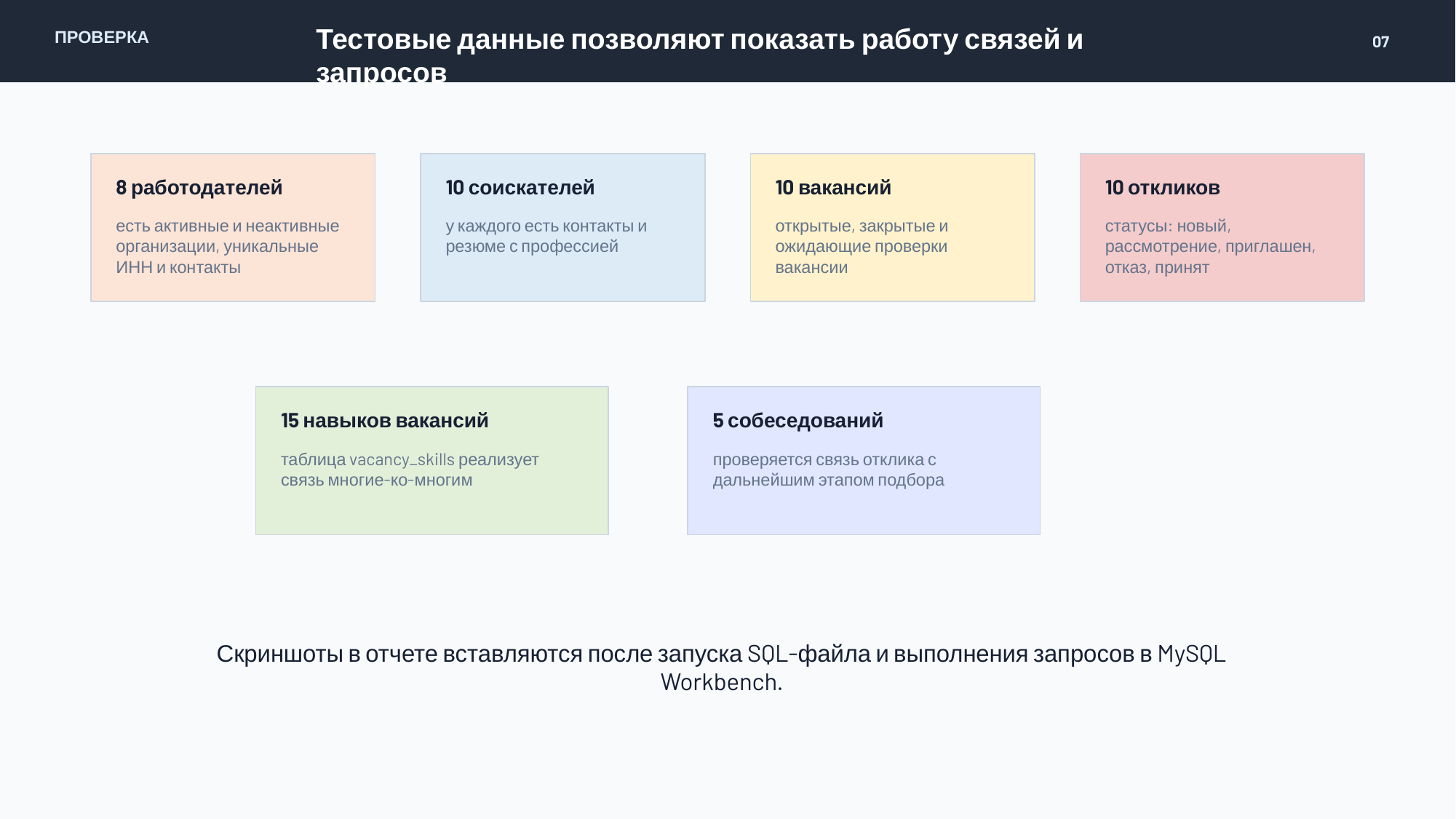

Тестовые данные позволяют показать работу связей и запросов
ПРОВЕРКА
07

8 работодателей
10 соискателей
10 вакансий
10 откликов
есть активные и неактивные организации, уникальные ИНН и контакты
у каждого есть контакты и резюме с профессией
открытые, закрытые и ожидающие проверки вакансии
статусы: новый, рассмотрение, приглашен, отказ, принят

15 навыков вакансий
5 собеседований
таблица vacancy_skills реализует связь многие-ко-многим
проверяется связь отклика с дальнейшим этапом подбора
Скриншоты в отчете вставляются после запуска SQL-файла и выполнения запросов в MySQL Workbench.